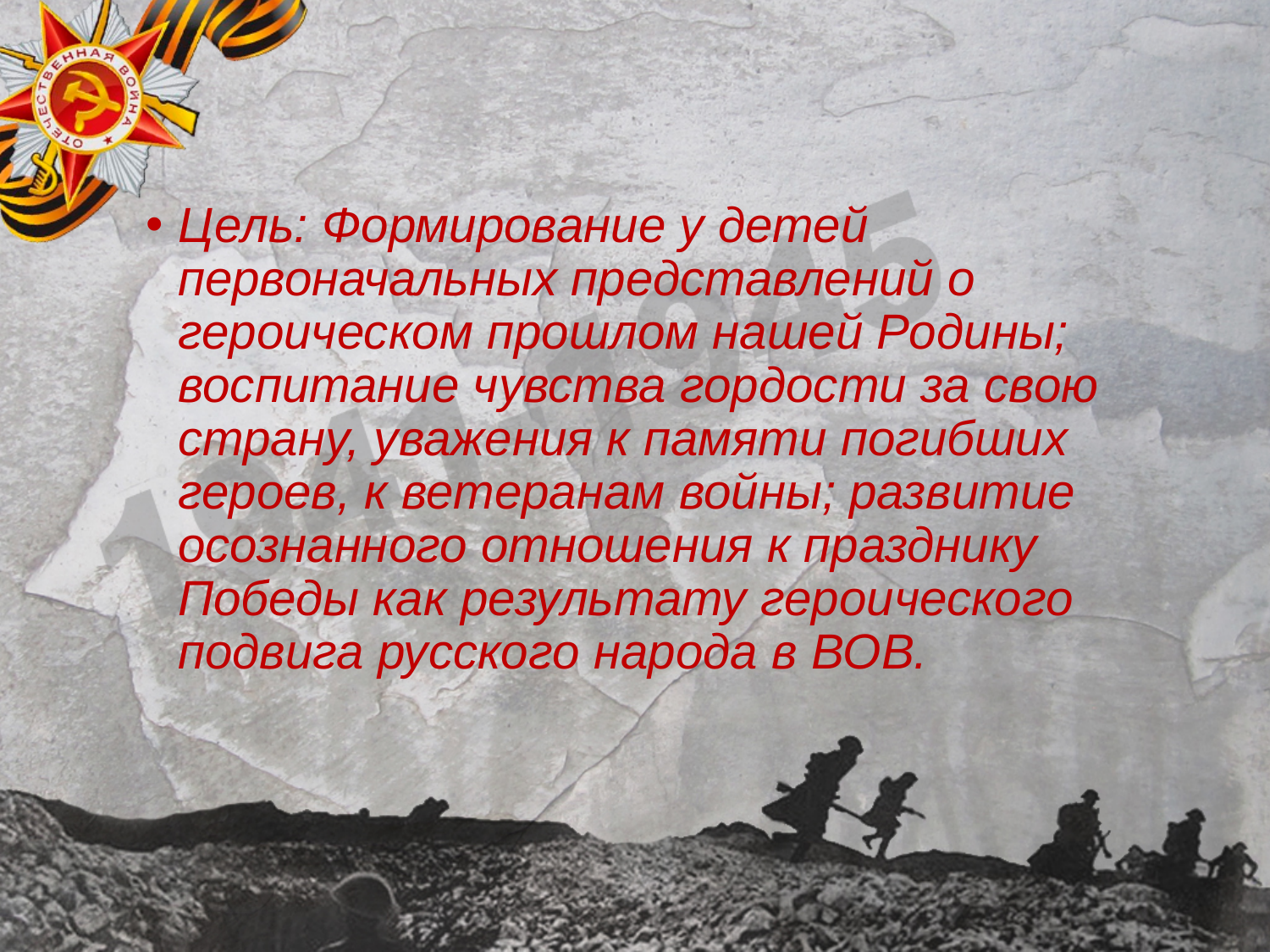

Цель: Формирование у детей первоначальных представлений о героическом прошлом нашей Родины; воспитание чувства гордости за свою страну, уважения к памяти погибших героев, к ветеранам войны; развитие осознанного отношения к празднику Победы как результату героического подвига русского народа в ВОВ.